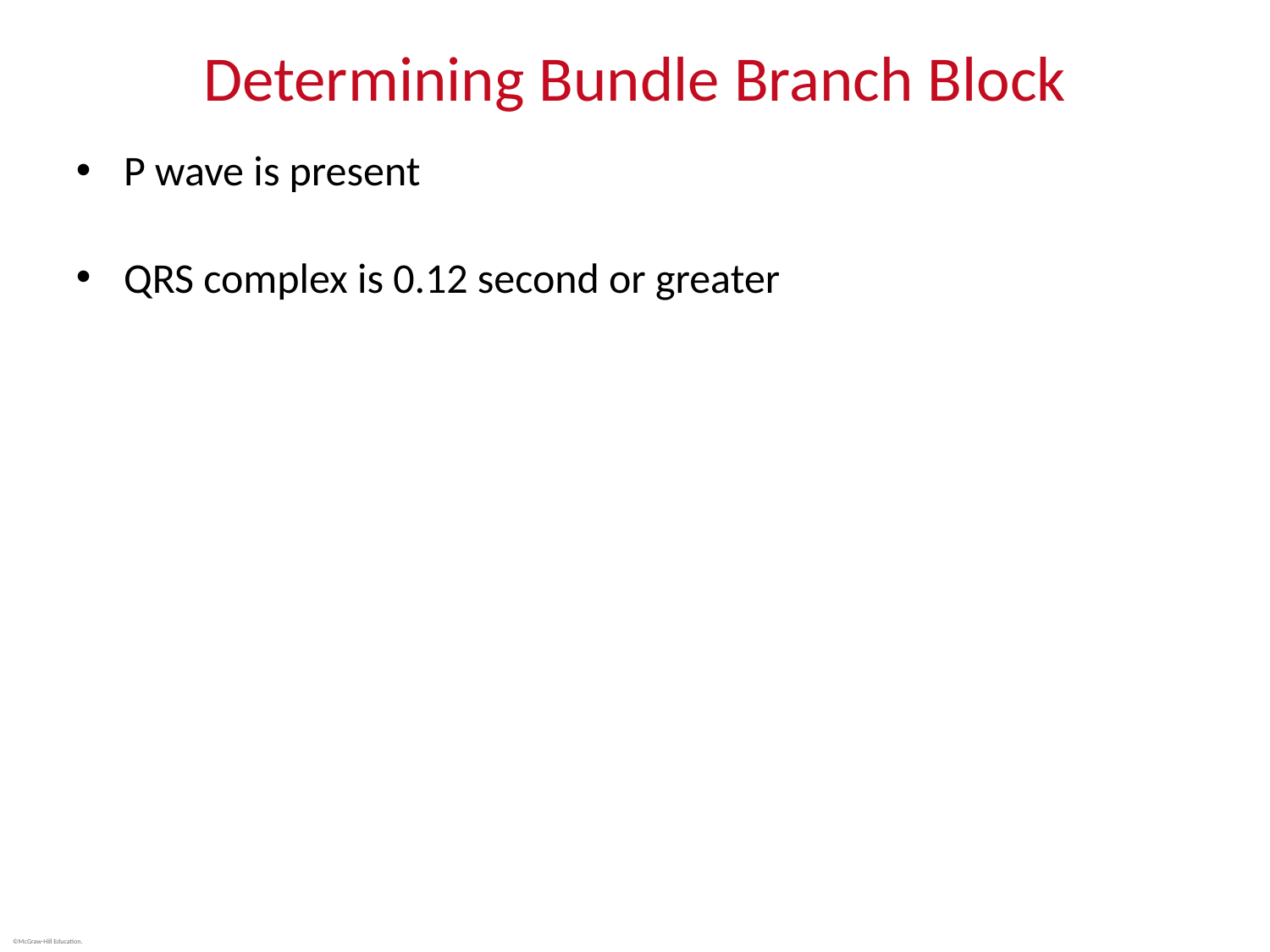

# Determining Bundle Branch Block
P wave is present
QRS complex is 0.12 second or greater